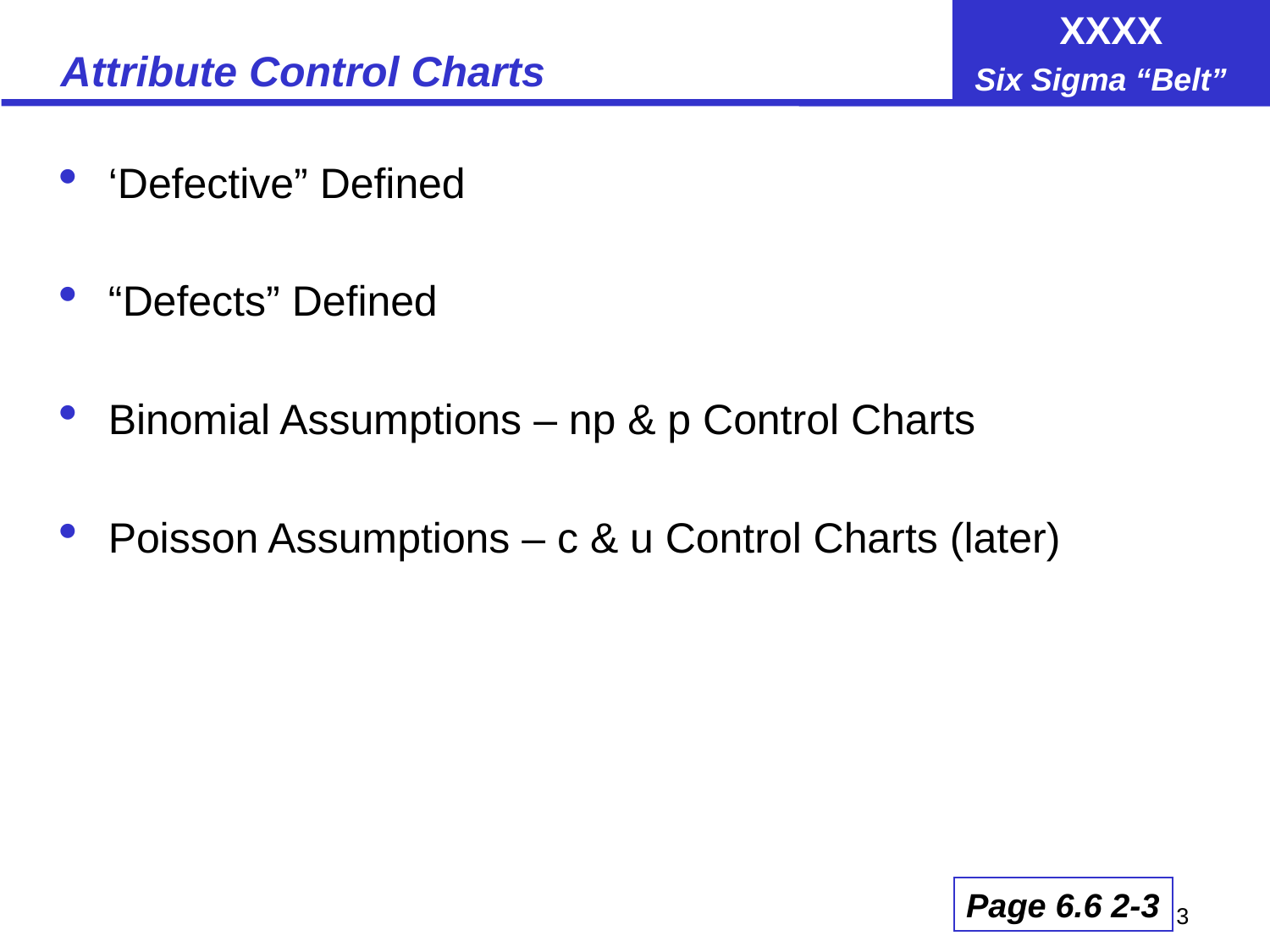

# Attribute Control Charts
‘Defective” Defined

“Defects” Defined

Binomial Assumptions – np & p Control Charts

Poisson Assumptions – c & u Control Charts (later)
Page 6.6 2-3